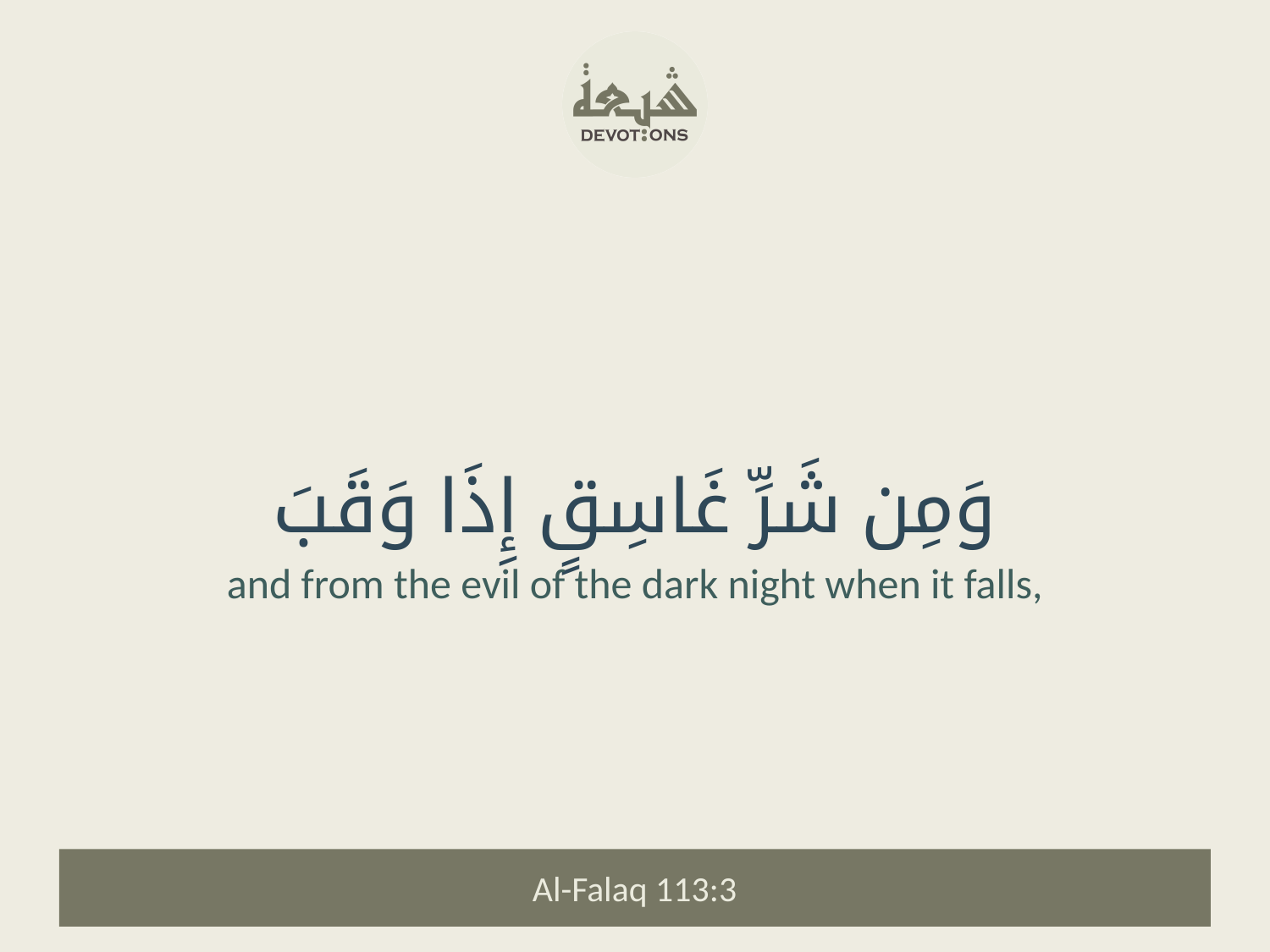

وَمِن شَرِّ غَاسِقٍ إِذَا وَقَبَ
and from the evil of the dark night when it falls,
Al-Falaq 113:3